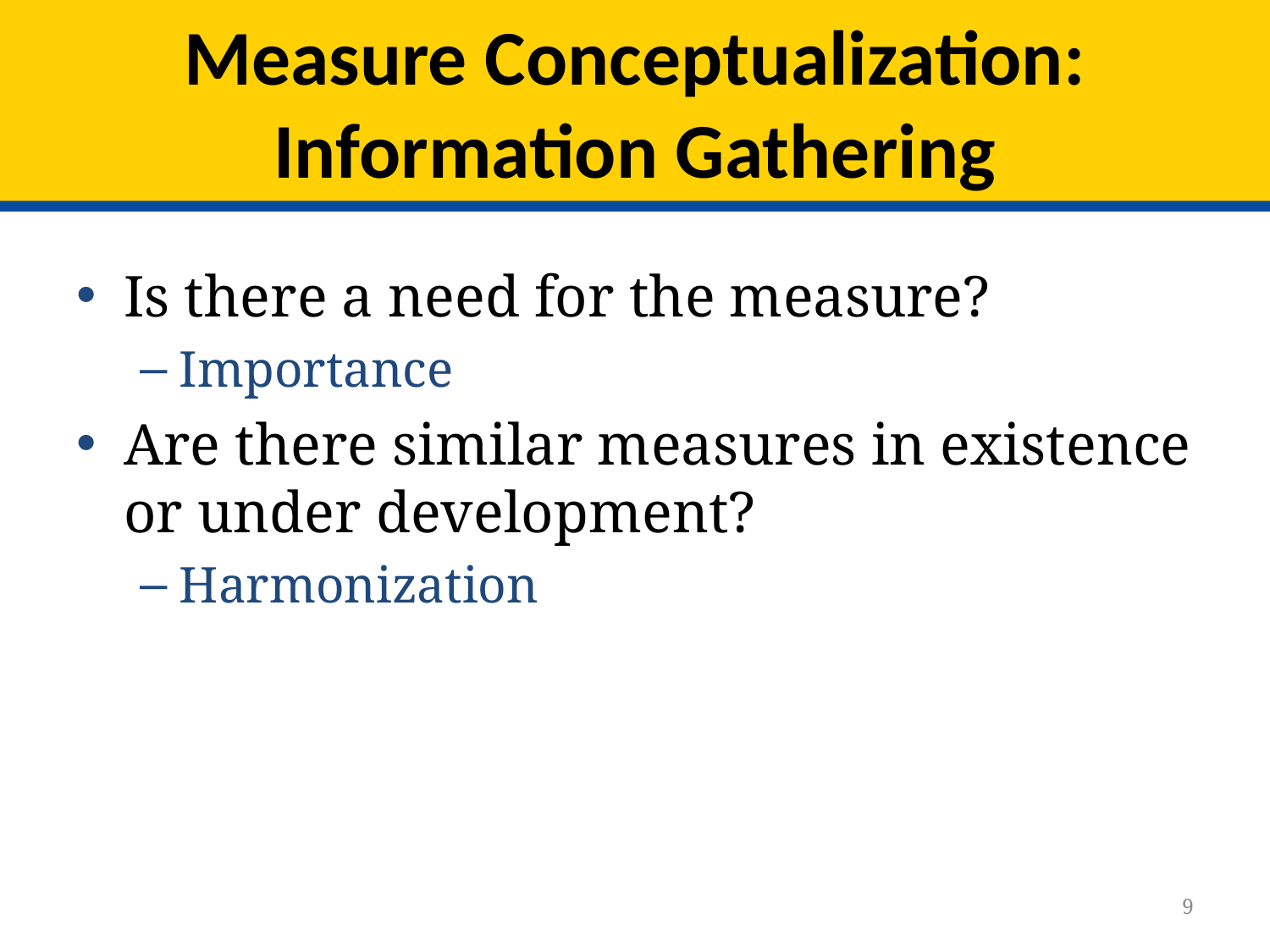

# Measure Conceptualization: Information Gathering
Is there a need for the measure?
Importance
Are there similar measures in existence or under development?
Harmonization

9